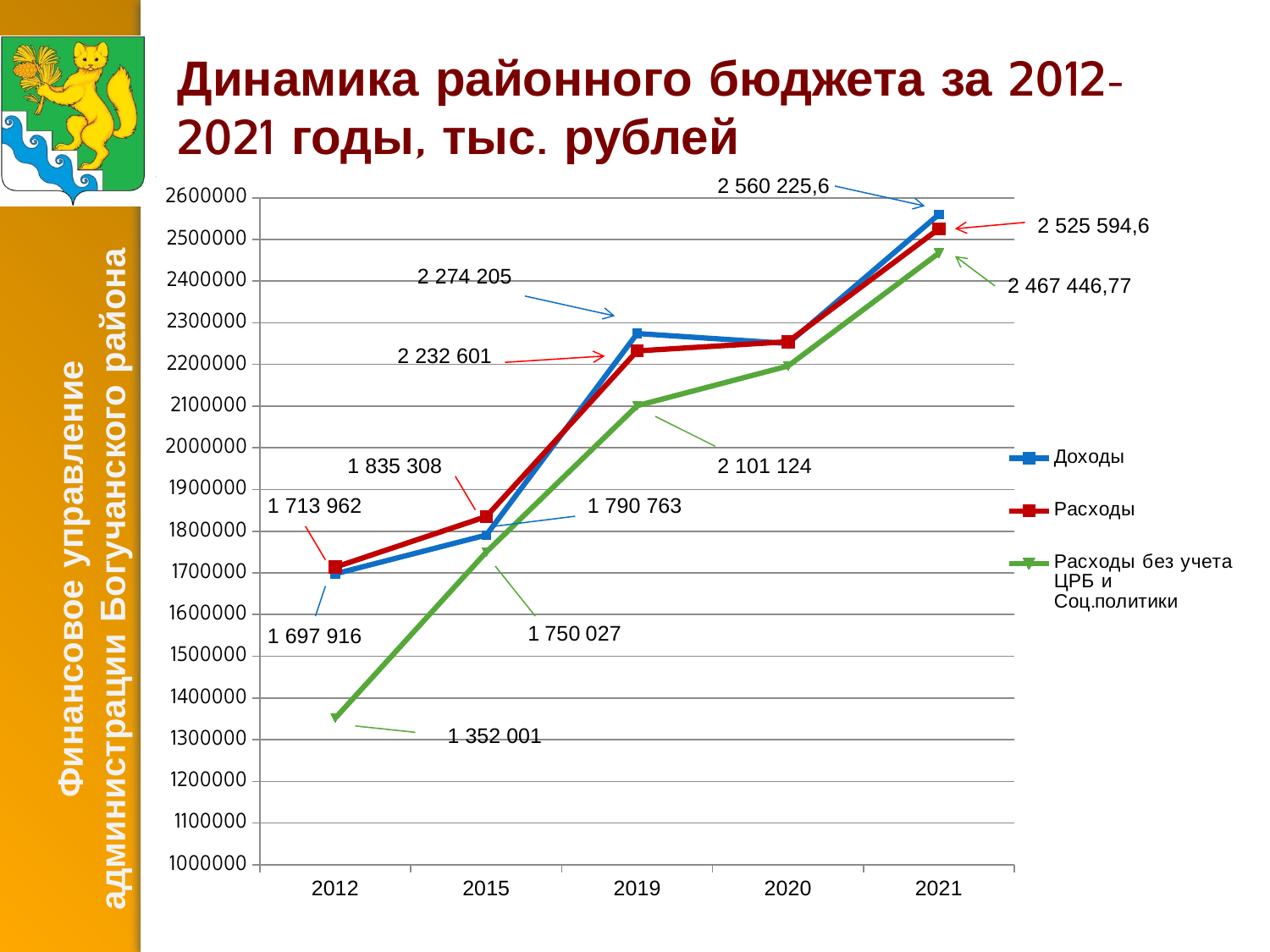

Динамика районного бюджета за 2012-2021 годы, тыс. рублей
2 560 225,6

### Chart

| Category | Доходы | Расходы | Расходы без учета ЦРБ и Соц.политики |
|---|---|---|---|
| 2012 | 1697915.6 | 1713962.4 | 1352000.9 |
| 2015 | 1790763.0 | 1835308.0 | 1750027.3 |
| 2019 | 2274205.1 | 2232600.5 | 2101123.8 |
| 2020 | 2250422.3 | 2254610.4 | 2196330.8 |
| 2021 | 2560225.6 | 2525594.6 | 2467446.77 |
2 525 594,6

2 274 205

2 467 446,77

2 232 601

1 835 308
2 101 124
1 713 962
1 790 763
1 697 916
1 352 001